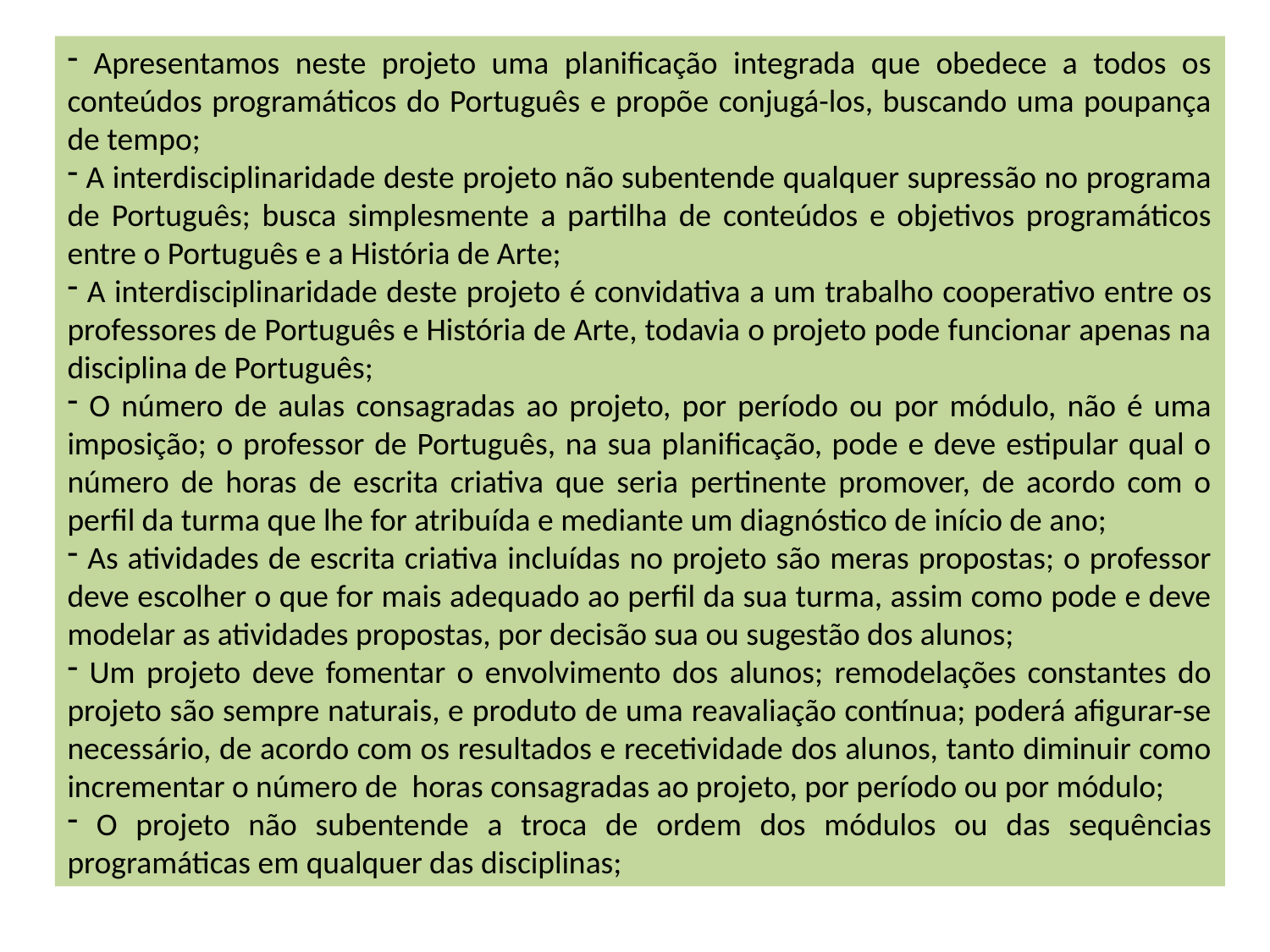

Apresentamos neste projeto uma planificação integrada que obedece a todos os conteúdos programáticos do Português e propõe conjugá-los, buscando uma poupança de tempo;
 A interdisciplinaridade deste projeto não subentende qualquer supressão no programa de Português; busca simplesmente a partilha de conteúdos e objetivos programáticos entre o Português e a História de Arte;
 A interdisciplinaridade deste projeto é convidativa a um trabalho cooperativo entre os professores de Português e História de Arte, todavia o projeto pode funcionar apenas na disciplina de Português;
 O número de aulas consagradas ao projeto, por período ou por módulo, não é uma imposição; o professor de Português, na sua planificação, pode e deve estipular qual o número de horas de escrita criativa que seria pertinente promover, de acordo com o perfil da turma que lhe for atribuída e mediante um diagnóstico de início de ano;
 As atividades de escrita criativa incluídas no projeto são meras propostas; o professor deve escolher o que for mais adequado ao perfil da sua turma, assim como pode e deve modelar as atividades propostas, por decisão sua ou sugestão dos alunos;
 Um projeto deve fomentar o envolvimento dos alunos; remodelações constantes do projeto são sempre naturais, e produto de uma reavaliação contínua; poderá afigurar-se necessário, de acordo com os resultados e recetividade dos alunos, tanto diminuir como incrementar o número de  horas consagradas ao projeto, por período ou por módulo;
 O projeto não subentende a troca de ordem dos módulos ou das sequências programáticas em qualquer das disciplinas;